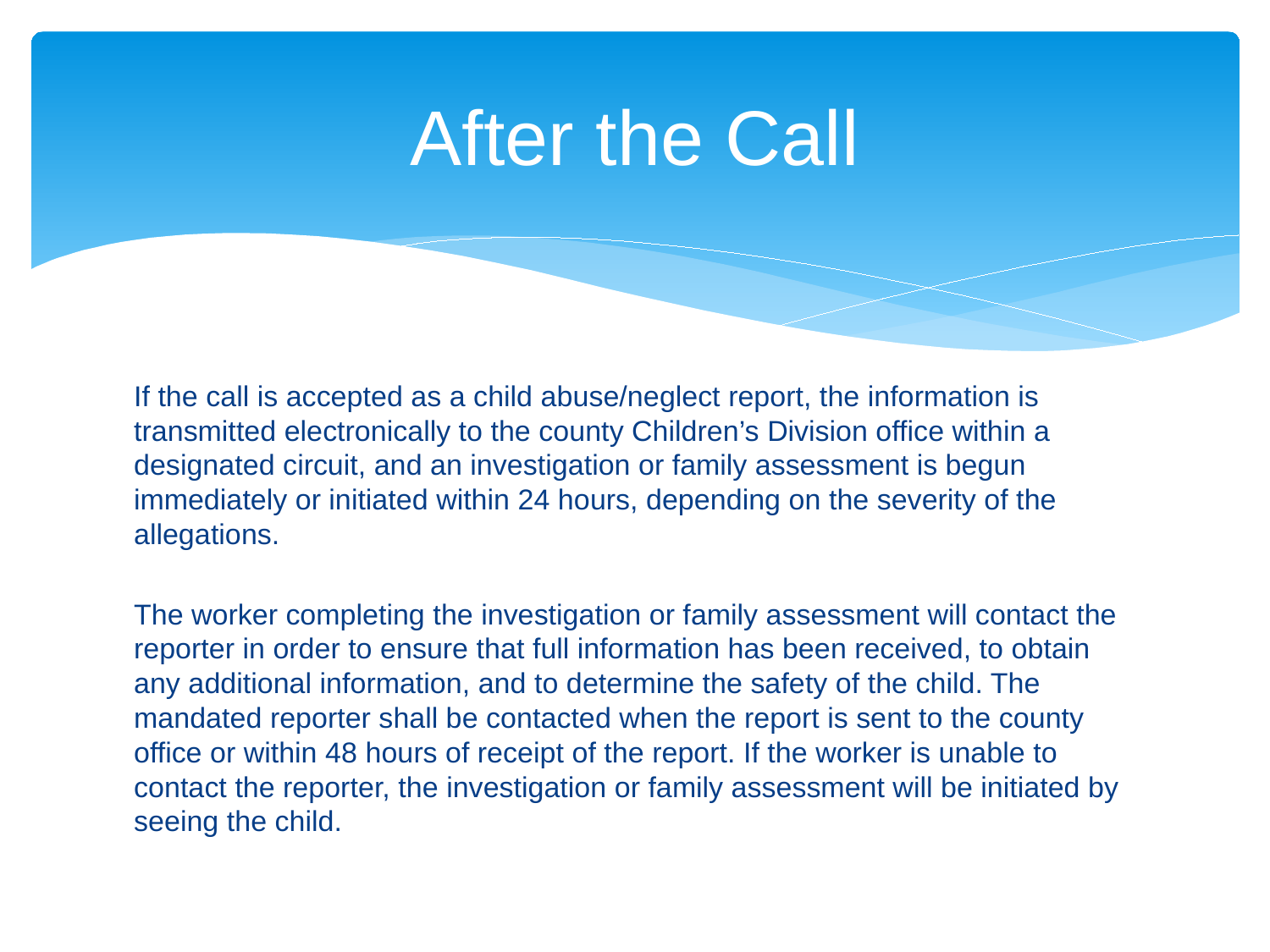

# After the Call
If the call is accepted as a child abuse/neglect report, the information is transmitted electronically to the county Children’s Division office within a designated circuit, and an investigation or family assessment is begun immediately or initiated within 24 hours, depending on the severity of the allegations.

The worker completing the investigation or family assessment will contact the reporter in order to ensure that full information has been received, to obtain any additional information, and to determine the safety of the child. The mandated reporter shall be contacted when the report is sent to the county office or within 48 hours of receipt of the report. If the worker is unable to contact the reporter, the investigation or family assessment will be initiated by seeing the child.